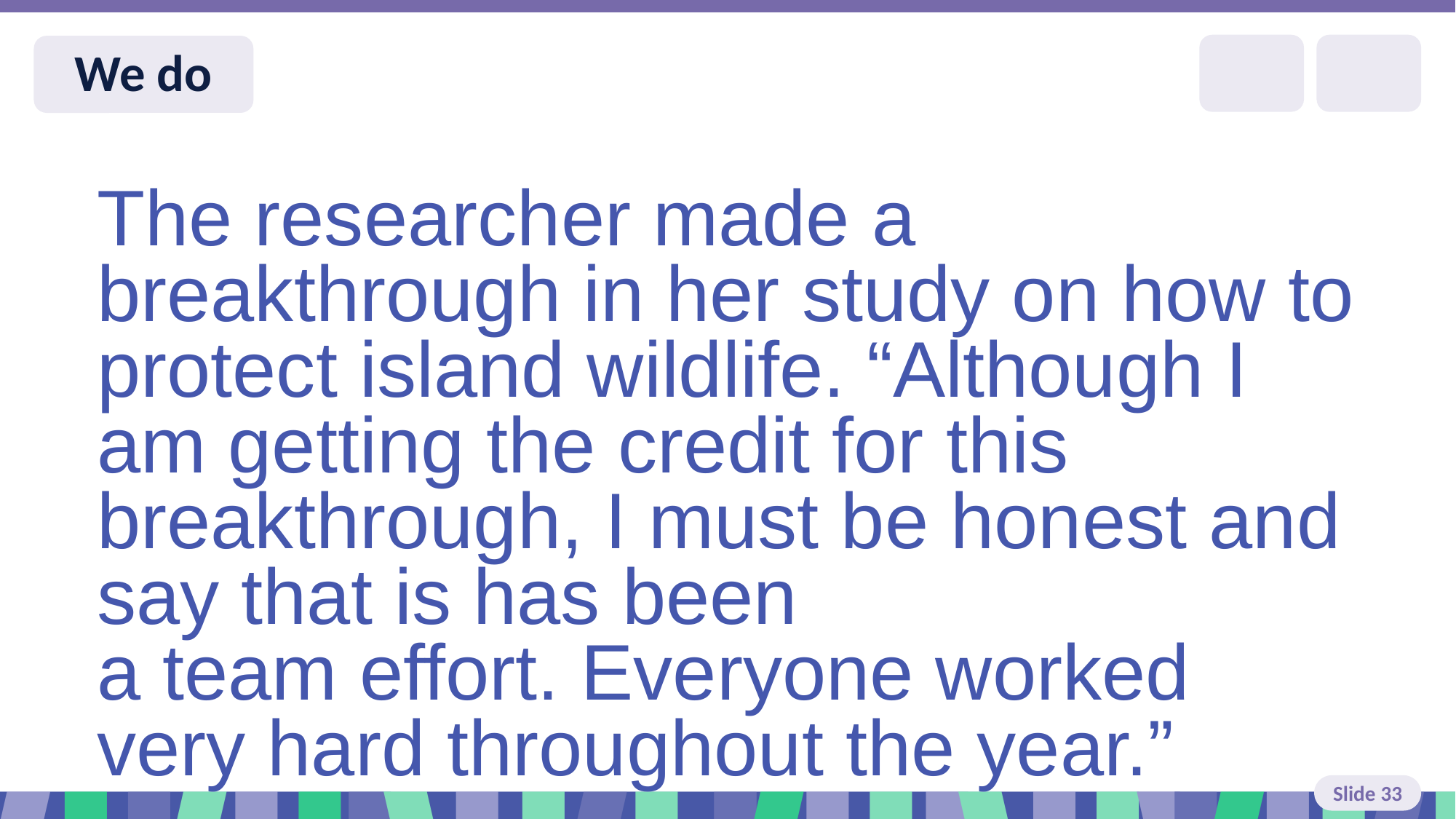

Slide 33 We do
The researcher made a breakthrough in her study on how to protect island wildlife. “Although I am getting the credit for this breakthrough, I must be honest and say that is has been
a team effort. Everyone worked very hard throughout the year.”